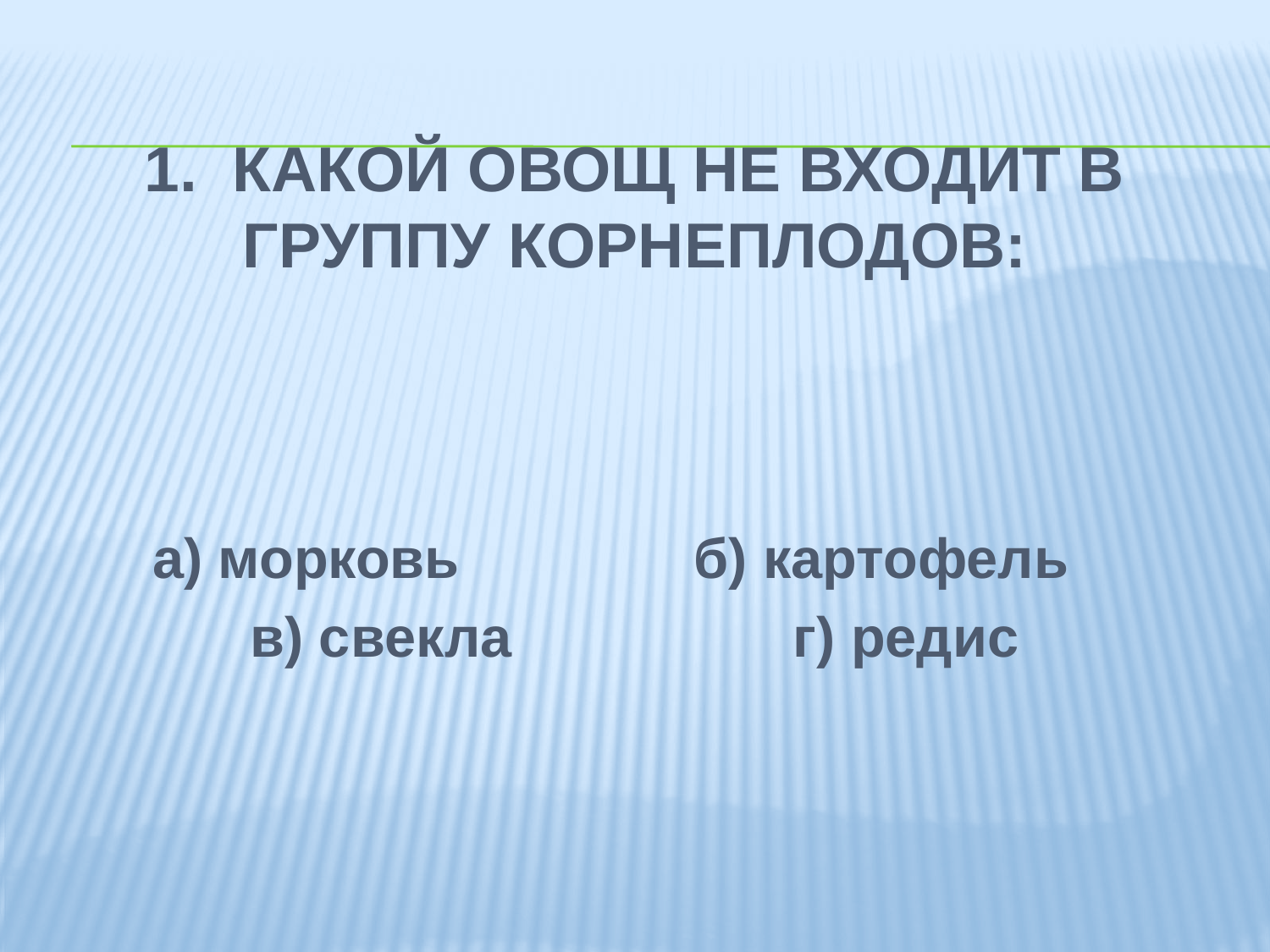

# 1.  Какой овощ не входит в группу корнеплодов:
а) морковь               б) картофель
в) свекла                  г) редис